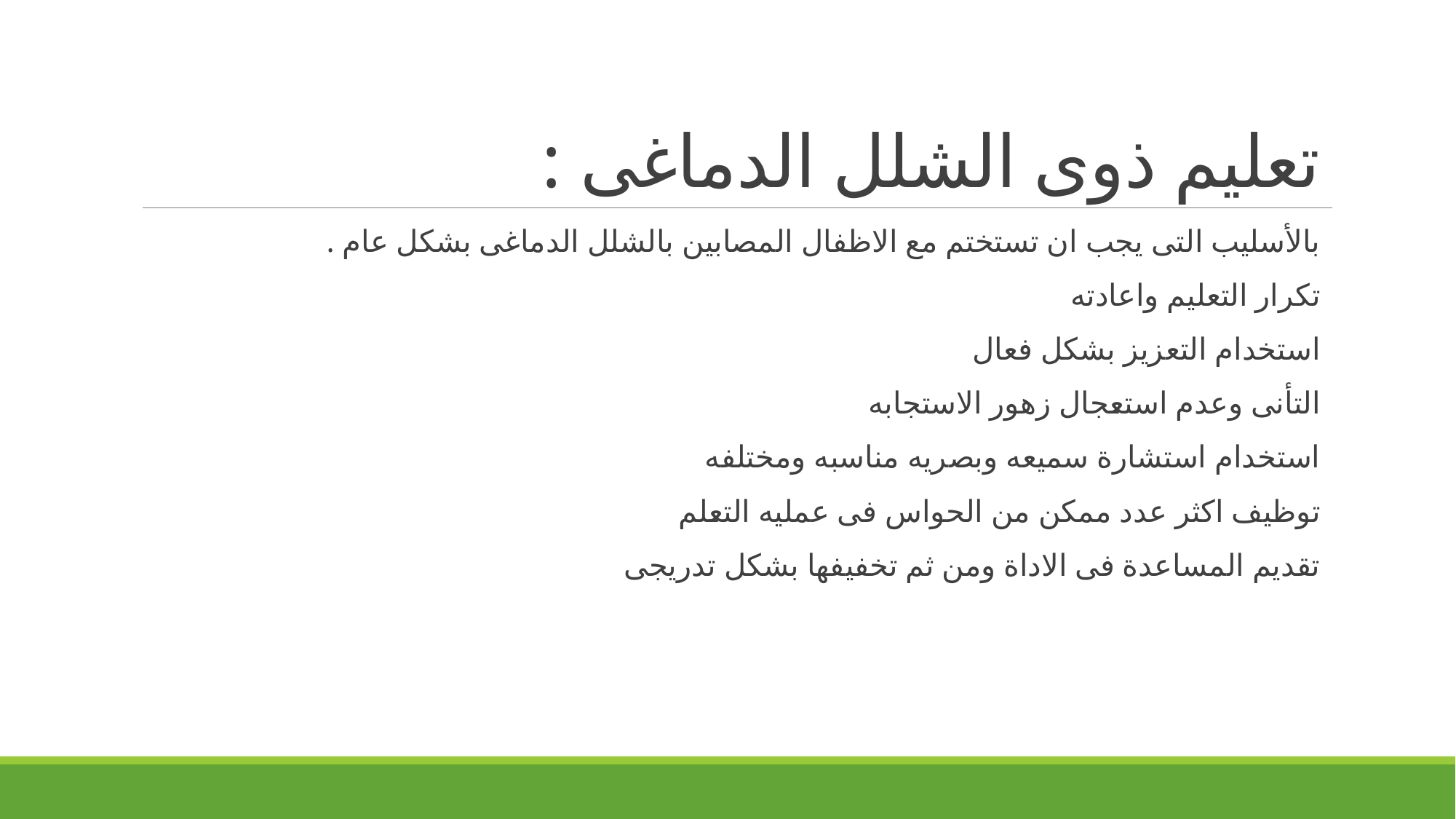

# تعليم ذوى الشلل الدماغى :
بالأسليب التى يجب ان تستختم مع الاظفال المصابين بالشلل الدماغى بشكل عام .
تكرار التعليم واعادته
استخدام التعزيز بشكل فعال
التأنى وعدم استعجال زهور الاستجابه
استخدام استشارة سميعه وبصريه مناسبه ومختلفه
توظيف اكثر عدد ممكن من الحواس فى عمليه التعلم
تقديم المساعدة فى الاداة ومن ثم تخفيفها بشكل تدريجى